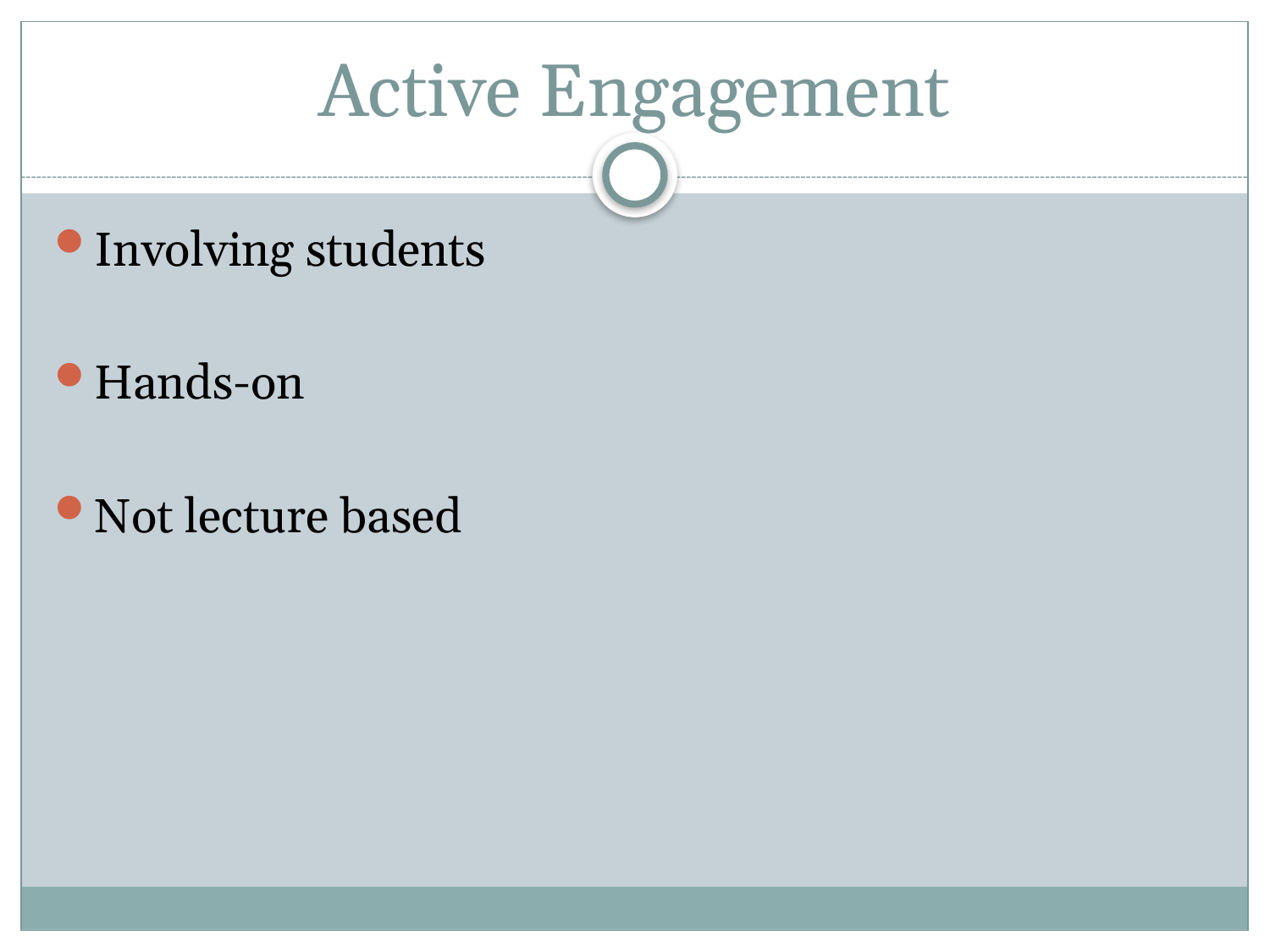

# Active Engagement
Involving students

Hands-on

Not lecture based